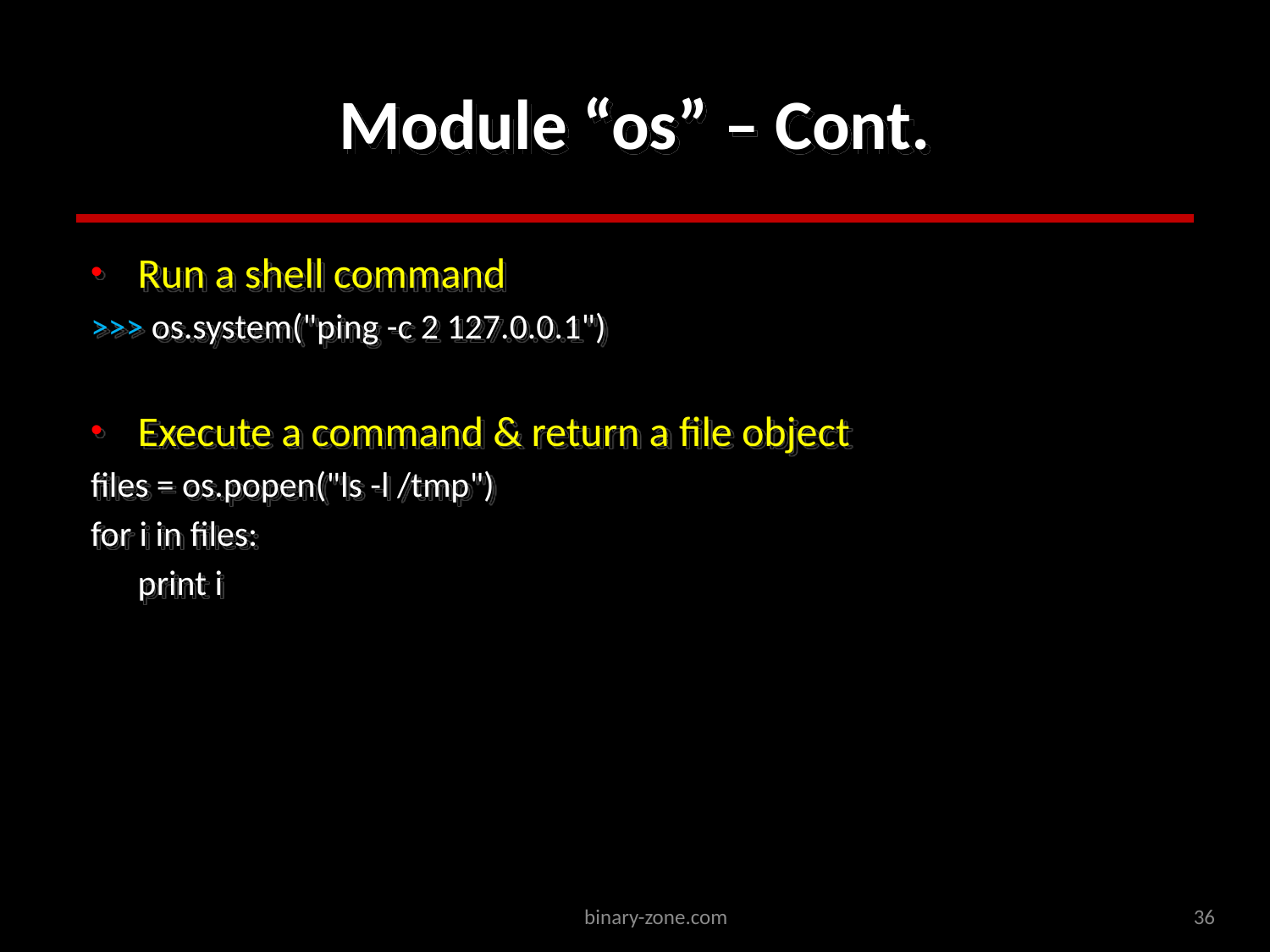

# Module “os” – Cont.
Run a shell command
>>> os.system("ping -c 2 127.0.0.1")

Execute a command & return a file object
files = os.popen("ls -l /tmp")
for i in files:
	print i